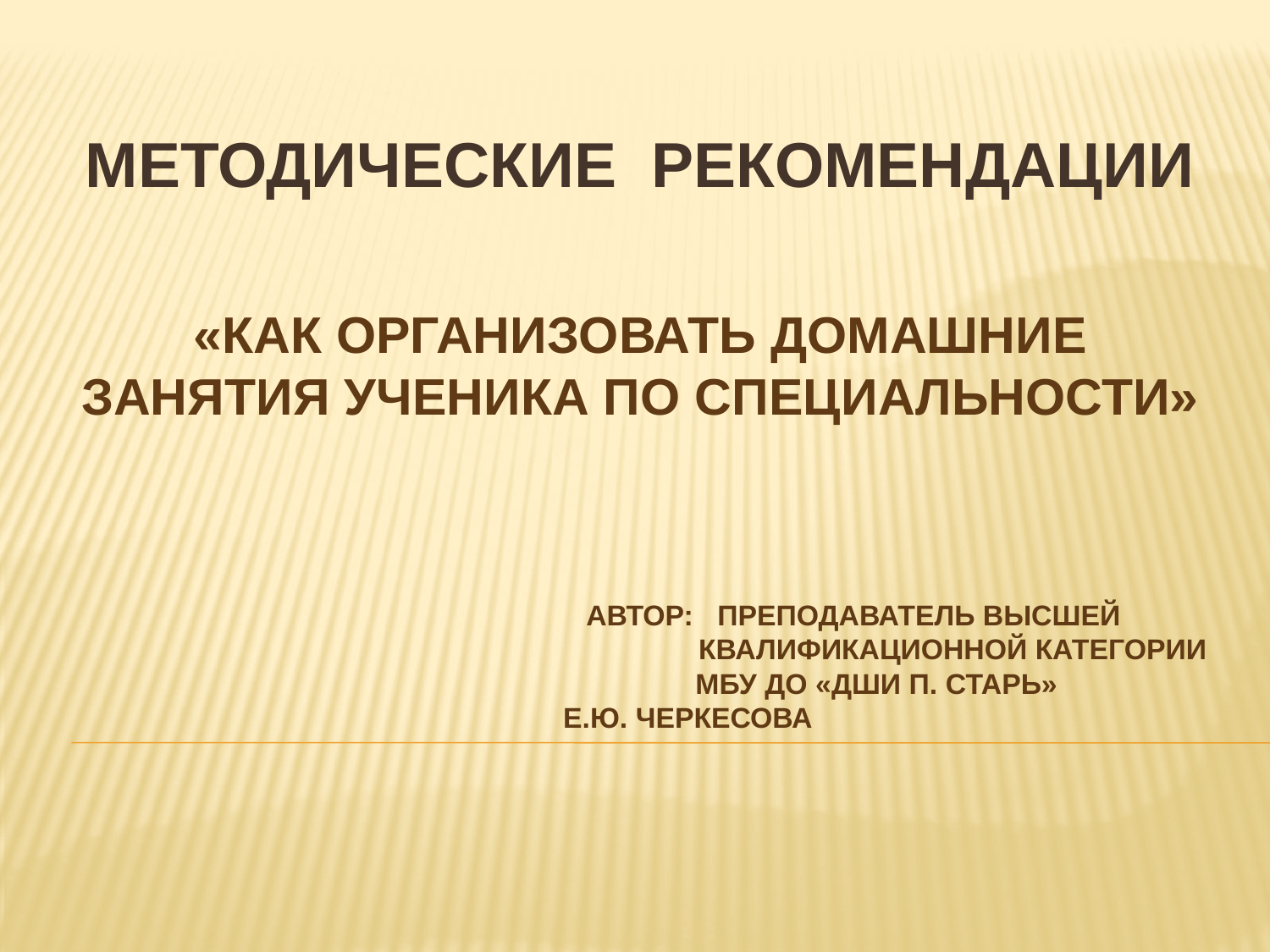

МЕТОДИЧЕСКИЕ  РЕКОМЕНДАЦИИ
# «Как организовать домашние занятия ученика по специальности» Автор:   преподаватель высшей квалификационной категории МБУ ДО «ДШИ п. Старь» Е.Ю. Черкесова